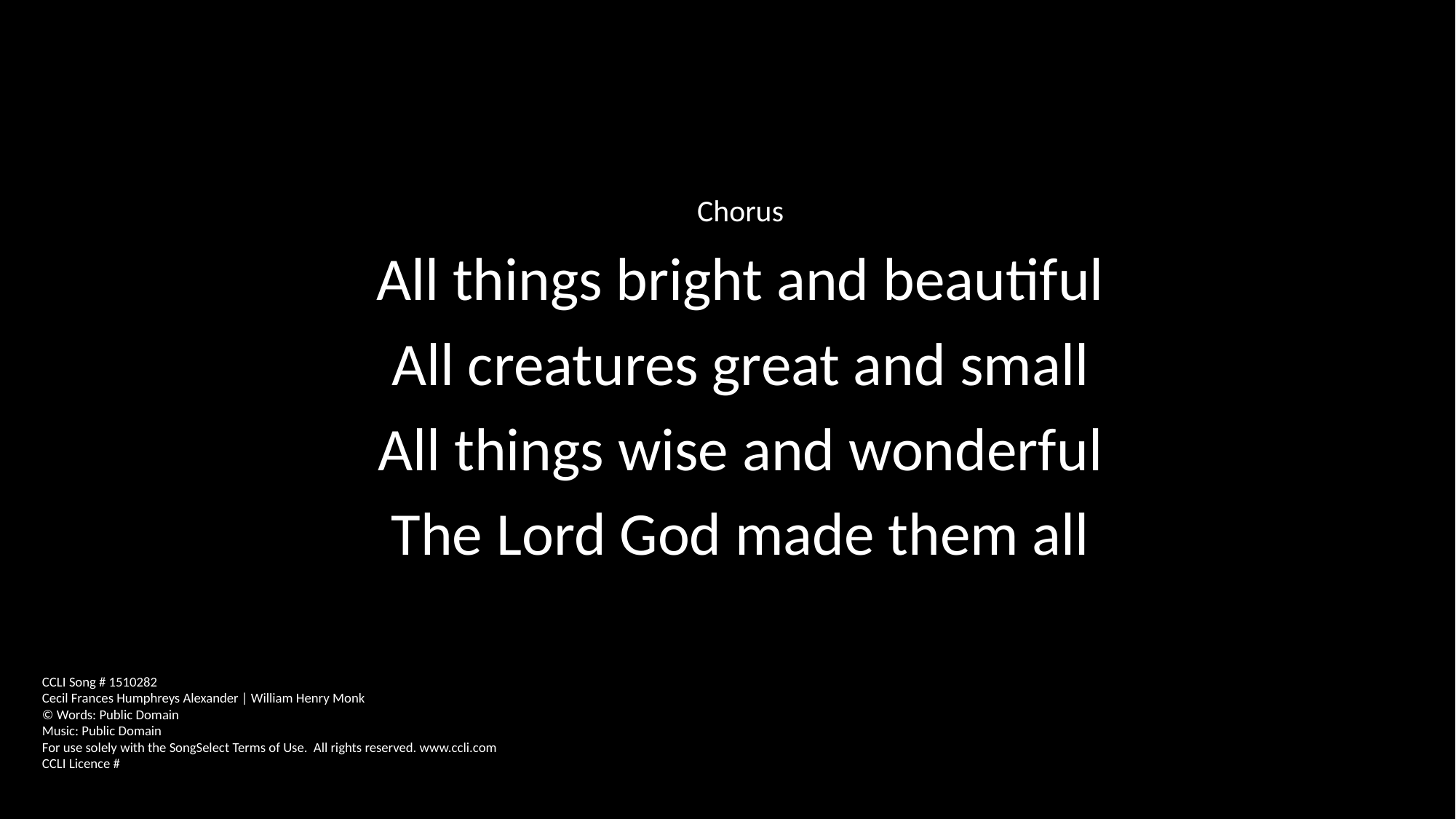

Chorus
All things bright and beautiful
All creatures great and small
All things wise and wonderful
The Lord God made them all
CCLI Song # 1510282
Cecil Frances Humphreys Alexander | William Henry Monk
© Words: Public Domain
Music: Public Domain
For use solely with the SongSelect Terms of Use.  All rights reserved. www.ccli.com
CCLI Licence #